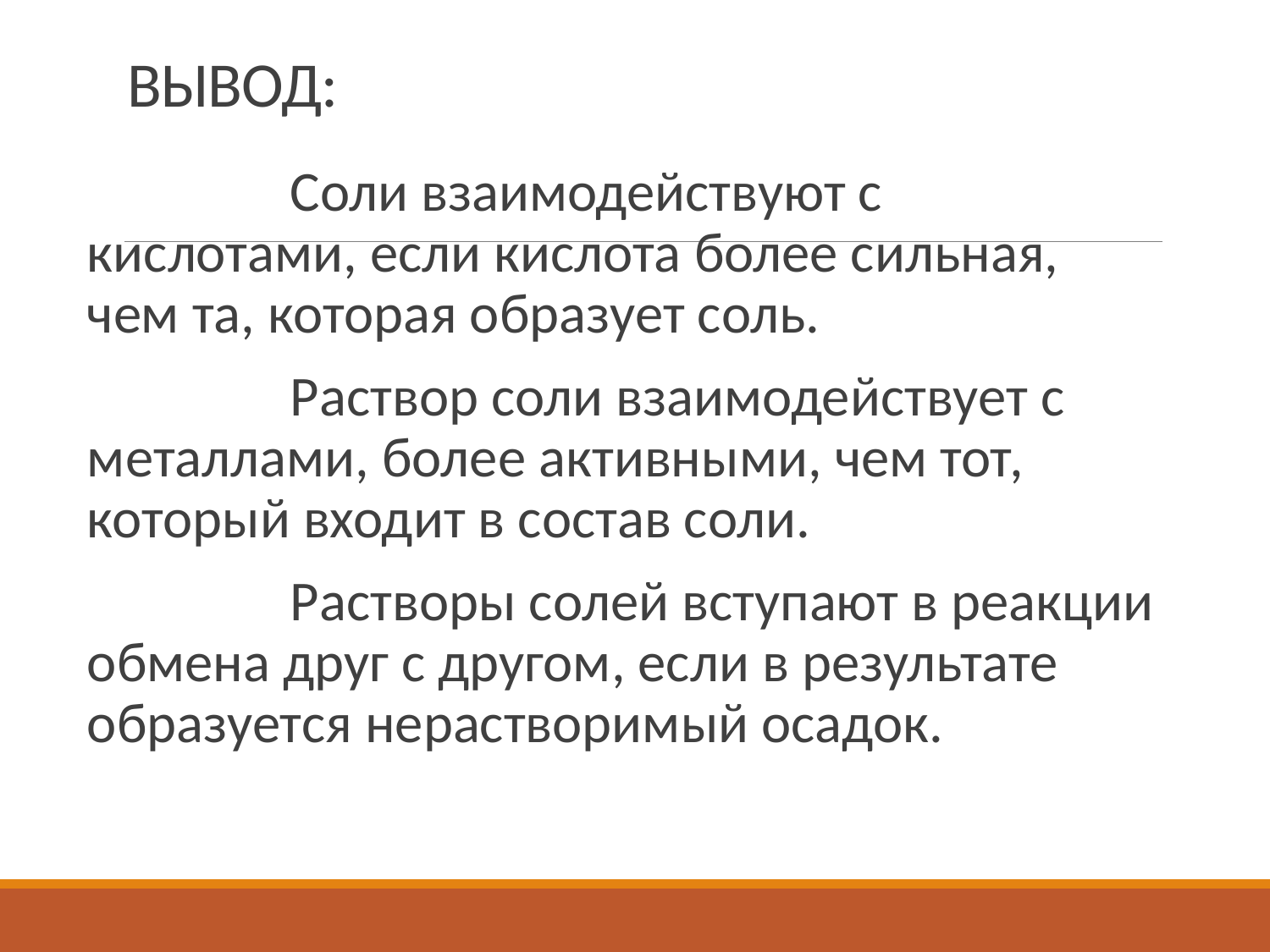

# ВЫВОД:
                Соли взаимодействуют с кислотами, если кислота более сильная, чем та, которая образует соль.
                Раствор соли взаимодействует с металлами, более активными, чем тот, который входит в состав соли.
                Растворы солей вступают в реакции обмена друг с другом, если в результате образуется нерастворимый осадок.